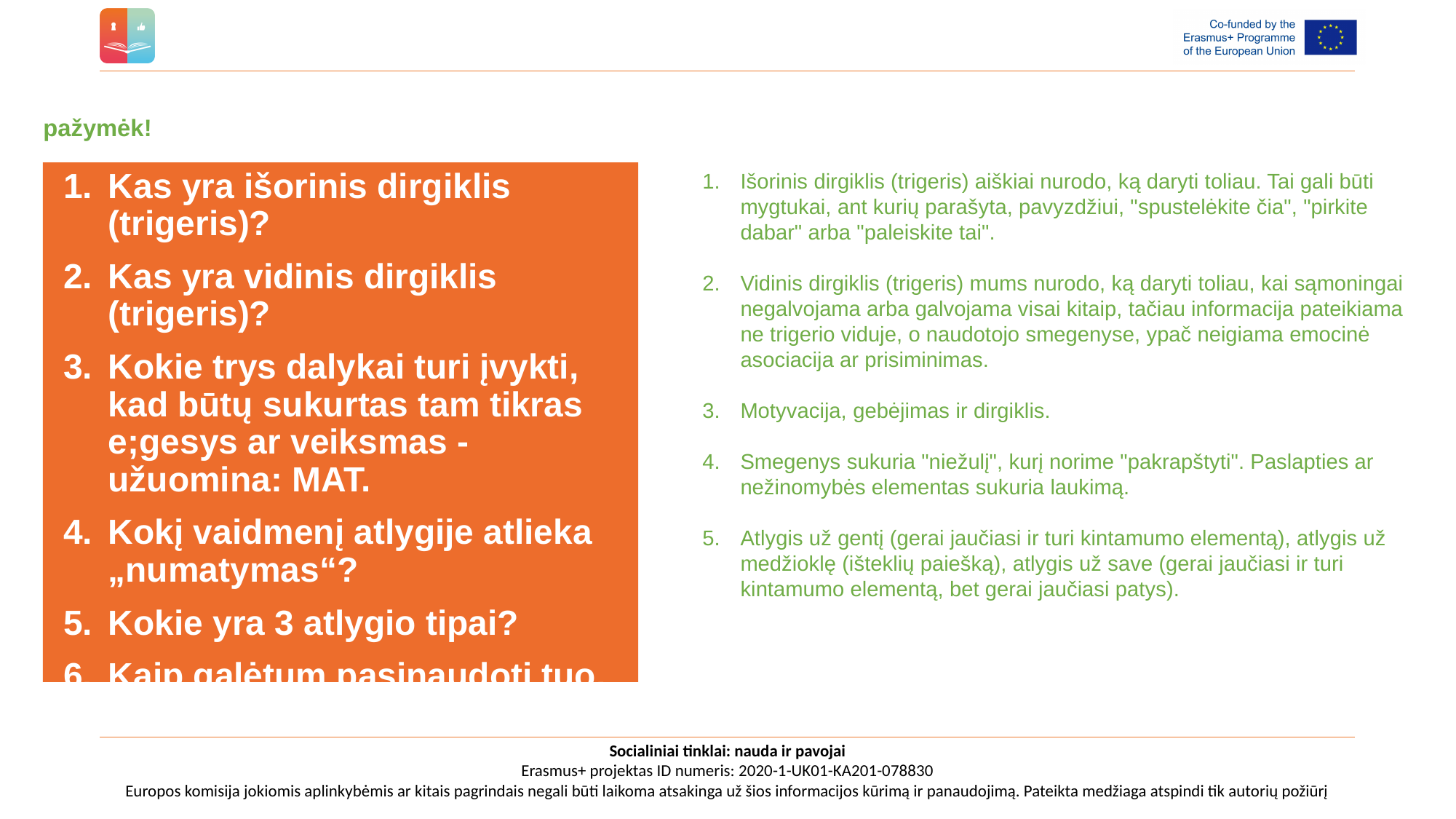

# pažymėk!
Kas yra išorinis dirgiklis (trigeris)?
Kas yra vidinis dirgiklis (trigeris)?
Kokie trys dalykai turi įvykti, kad būtų sukurtas tam tikras e;gesys ar veiksmas - užuomina: MAT.
Kokį vaidmenį atlygije atlieka „numatymas“?
Kokie yra 3 atlygio tipai?
Kaip galėtum pasinaudoti tuo, ką sužinojai, jeigu norėtum įkurti savo elektroninės prekybos verslą?

Išorinis dirgiklis (trigeris) aiškiai nurodo, ką daryti toliau. Tai gali būti mygtukai, ant kurių parašyta, pavyzdžiui, "spustelėkite čia", "pirkite dabar" arba "paleiskite tai".

Vidinis dirgiklis (trigeris) mums nurodo, ką daryti toliau, kai sąmoningai negalvojama arba galvojama visai kitaip, tačiau informacija pateikiama ne trigerio viduje, o naudotojo smegenyse, ypač neigiama emocinė asociacija ar prisiminimas.

Motyvacija, gebėjimas ir dirgiklis.

Smegenys sukuria "niežulį", kurį norime "pakrapštyti". Paslapties ar nežinomybės elementas sukuria laukimą.

Atlygis už gentį (gerai jaučiasi ir turi kintamumo elementą), atlygis už medžioklę (išteklių paiešką), atlygis už save (gerai jaučiasi ir turi kintamumo elementą, bet gerai jaučiasi patys).

Socialiniai tinklai: nauda ir pavojai
Erasmus+ projektas ID numeris: 2020-1-UK01-KA201-078830
Europos komisija jokiomis aplinkybėmis ar kitais pagrindais negali būti laikoma atsakinga už šios informacijos kūrimą ir panaudojimą. Pateikta medžiaga atspindi tik autorių požiūrį